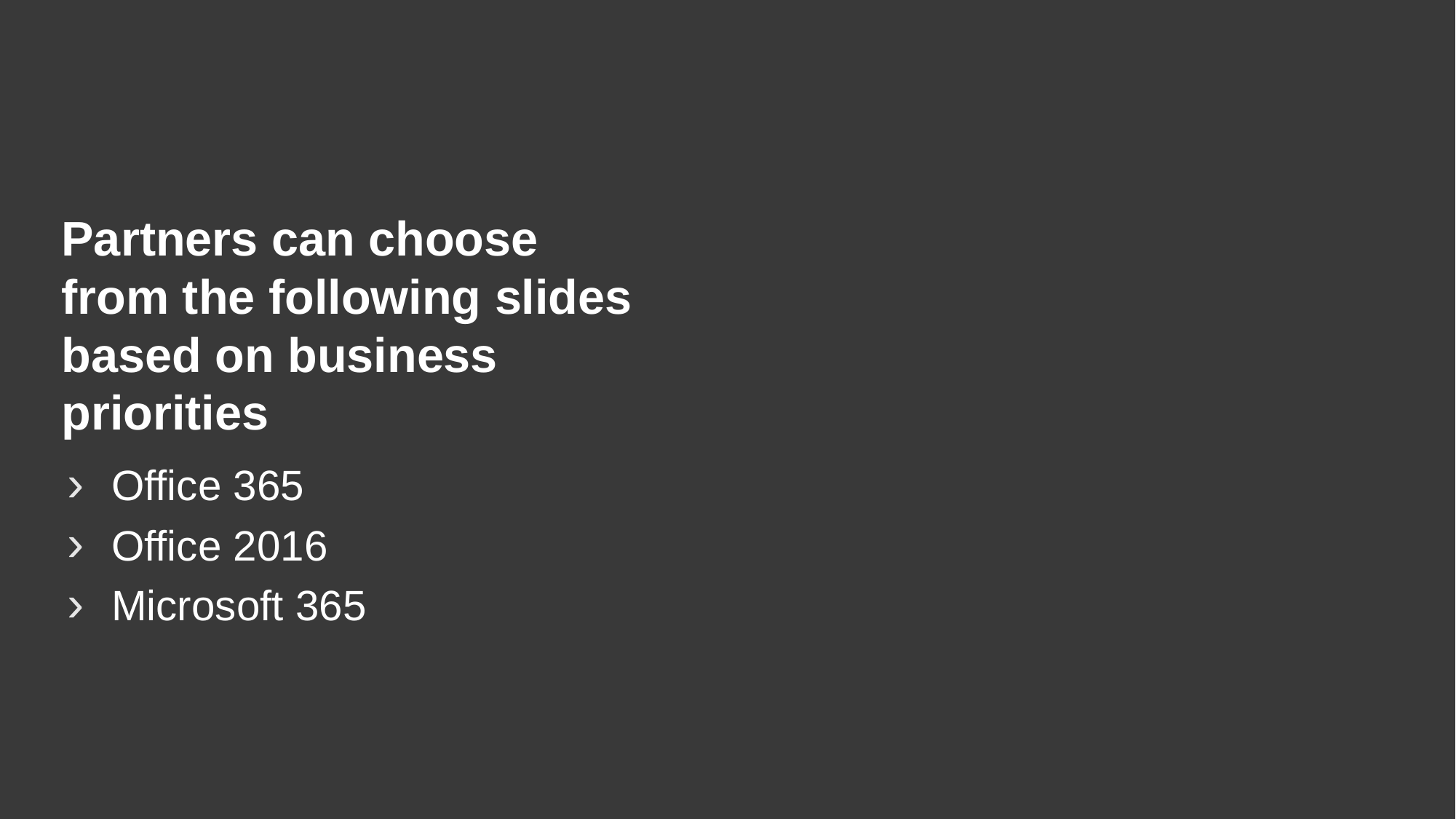

Partners can choose from the following slides based on business priorities
Office 365
Office 2016
Microsoft 365